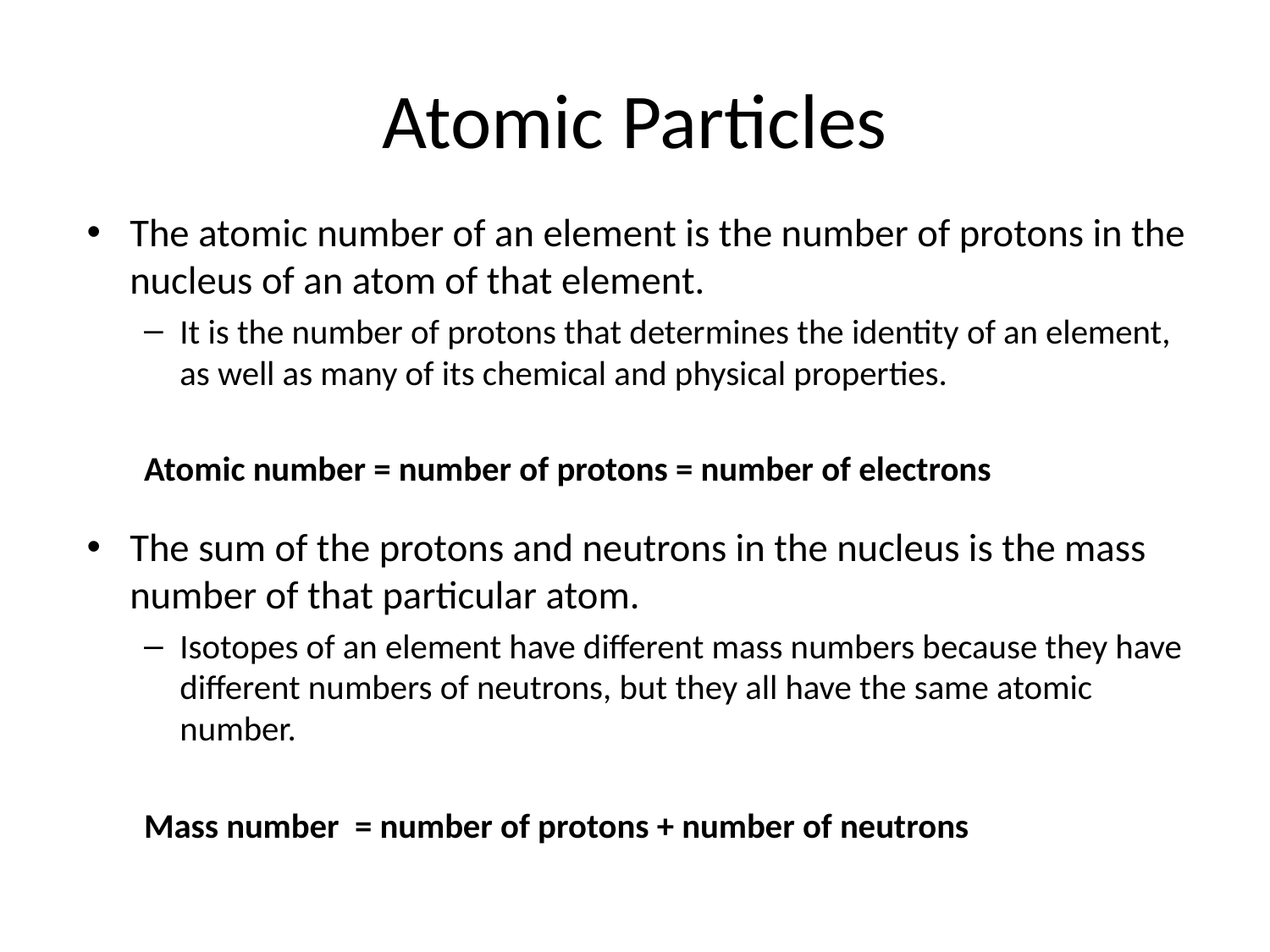

# Atomic Particles
The atomic number of an element is the number of protons in the nucleus of an atom of that element.
It is the number of protons that determines the identity of an element, as well as many of its chemical and physical properties.

Atomic number = number of protons = number of electrons

The sum of the protons and neutrons in the nucleus is the mass number of that particular atom.
Isotopes of an element have different mass numbers because they have different numbers of neutrons, but they all have the same atomic number.

Mass number  = number of protons + number of neutrons